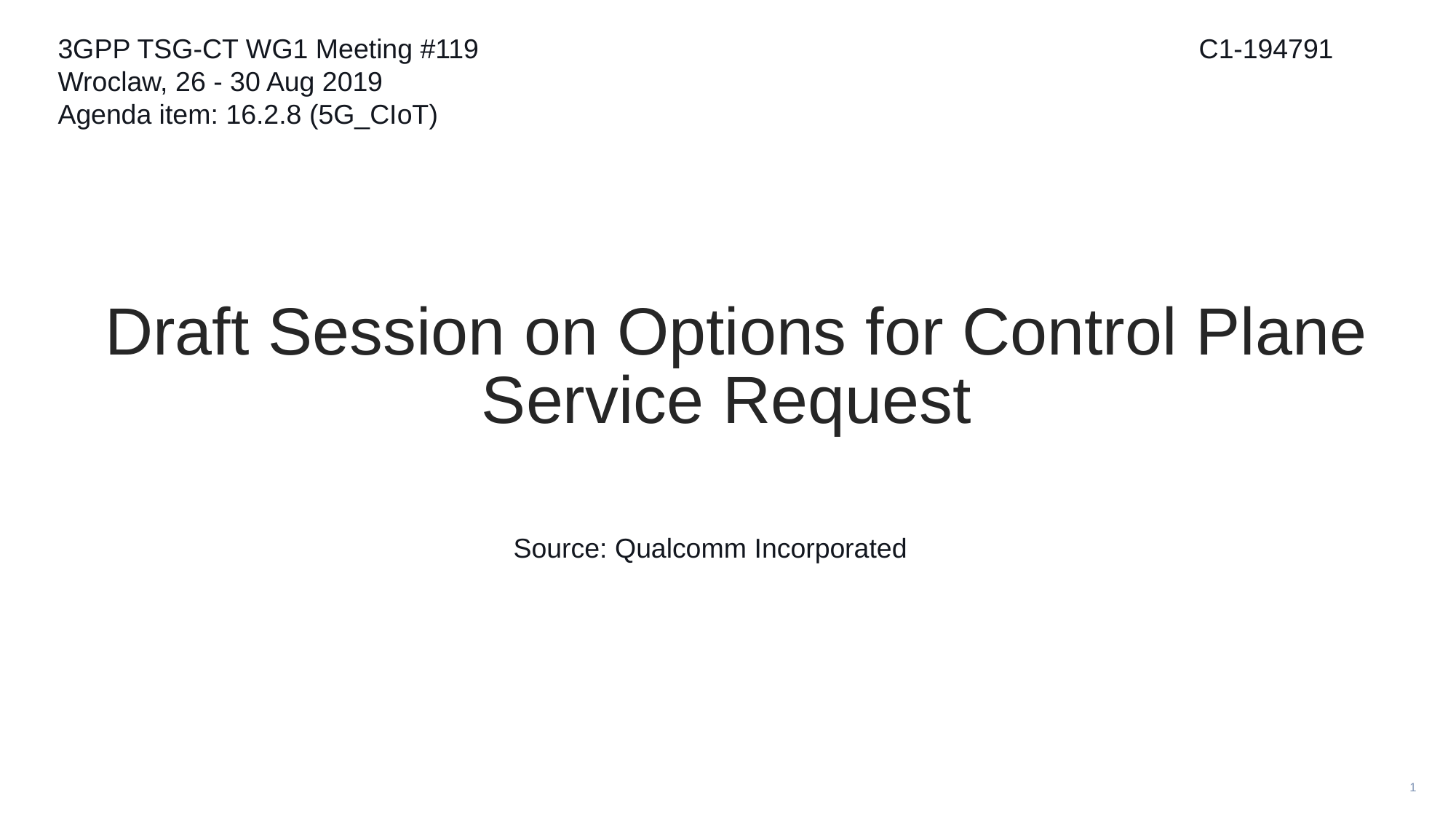

C1-194791
3GPP TSG-CT WG1 Meeting #119
Wroclaw, 26 - 30 Aug 2019
Agenda item: 16.2.8 (5G_CIoT)
Draft Session on Options for Control Plane Service Request
Source: Qualcomm Incorporated